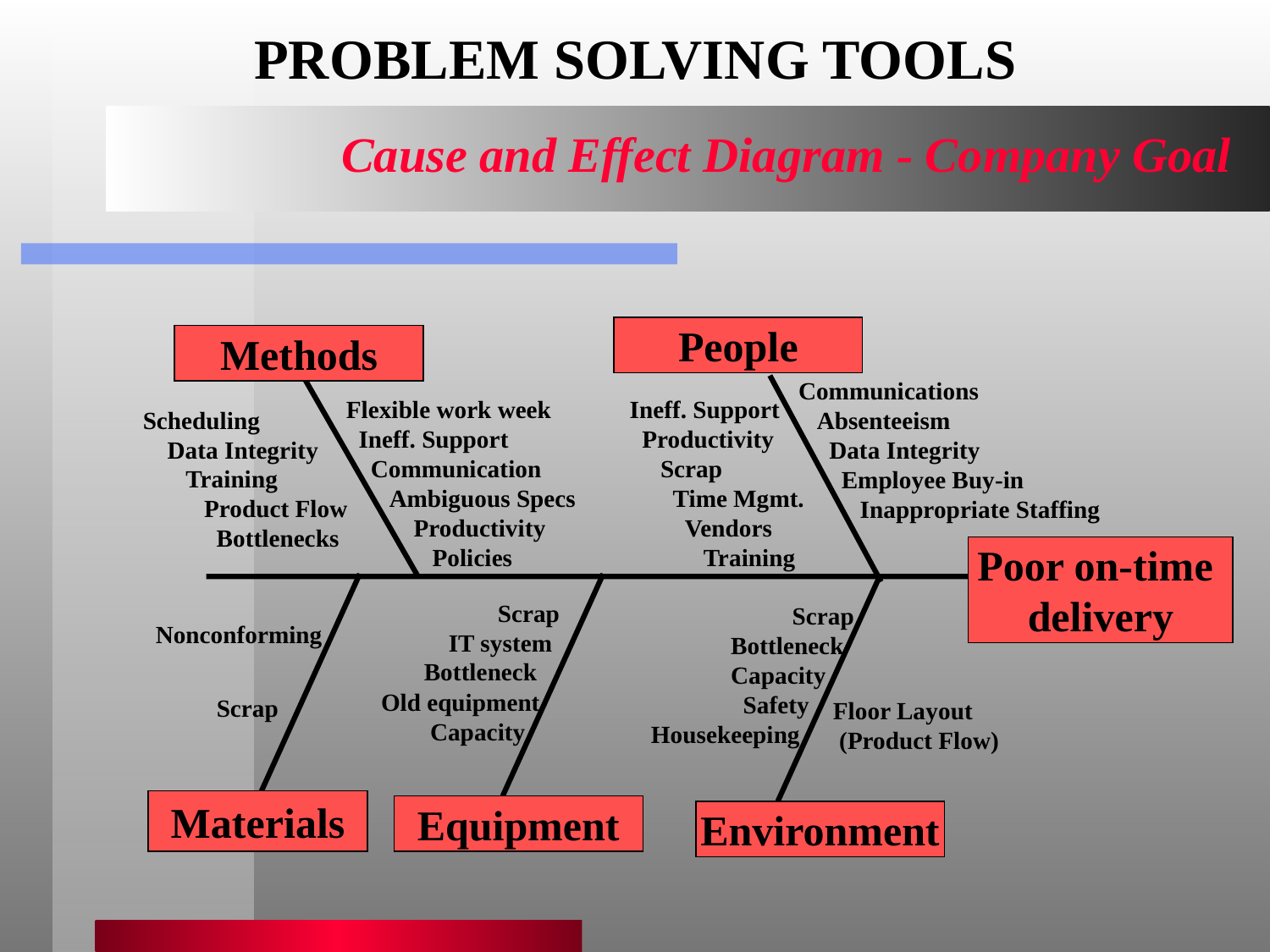

PROBLEM SOLVING TOOLS
Cause and Effect Diagram - Company Goal
People
Methods
Communications
   Absenteeism
     Data Integrity
       Employee Buy-in
          Inappropriate Staffing

Flexible work week
  Ineff. Support
    Communication
       Ambiguous Specs
           Productivity
              Policies
Ineff. Support
  Productivity
     Scrap
       Time Mgmt.
         Vendors
            Training
Scheduling
    Data Integrity
       Training
          Product Flow
            Bottlenecks
Poor on-time
delivery

                   Scrap
           IT system
       Bottleneck
Old equipment
        Capacity

                       Scrap
             Bottleneck
             Capacity
               Safety
Housekeeping
Nonconforming
Scrap
Floor Layout
 (Product Flow)
Materials
Equipment
Environment